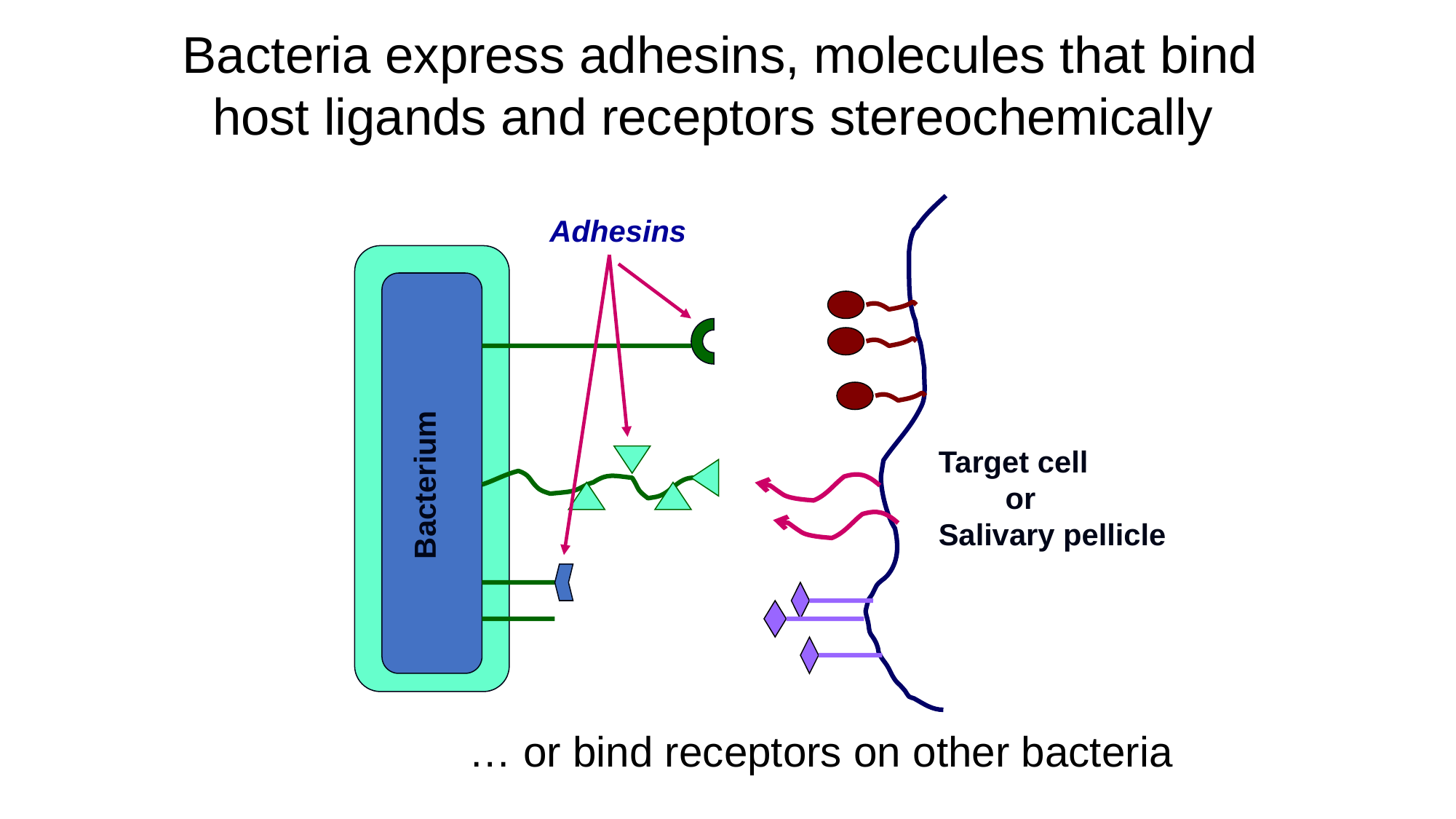

Bacteria express adhesins, molecules that bind
host ligands and receptors stereochemically

Adhesins

Target cell
        or
Salivary pellicle

Bacterium

… or bind receptors on other bacteria